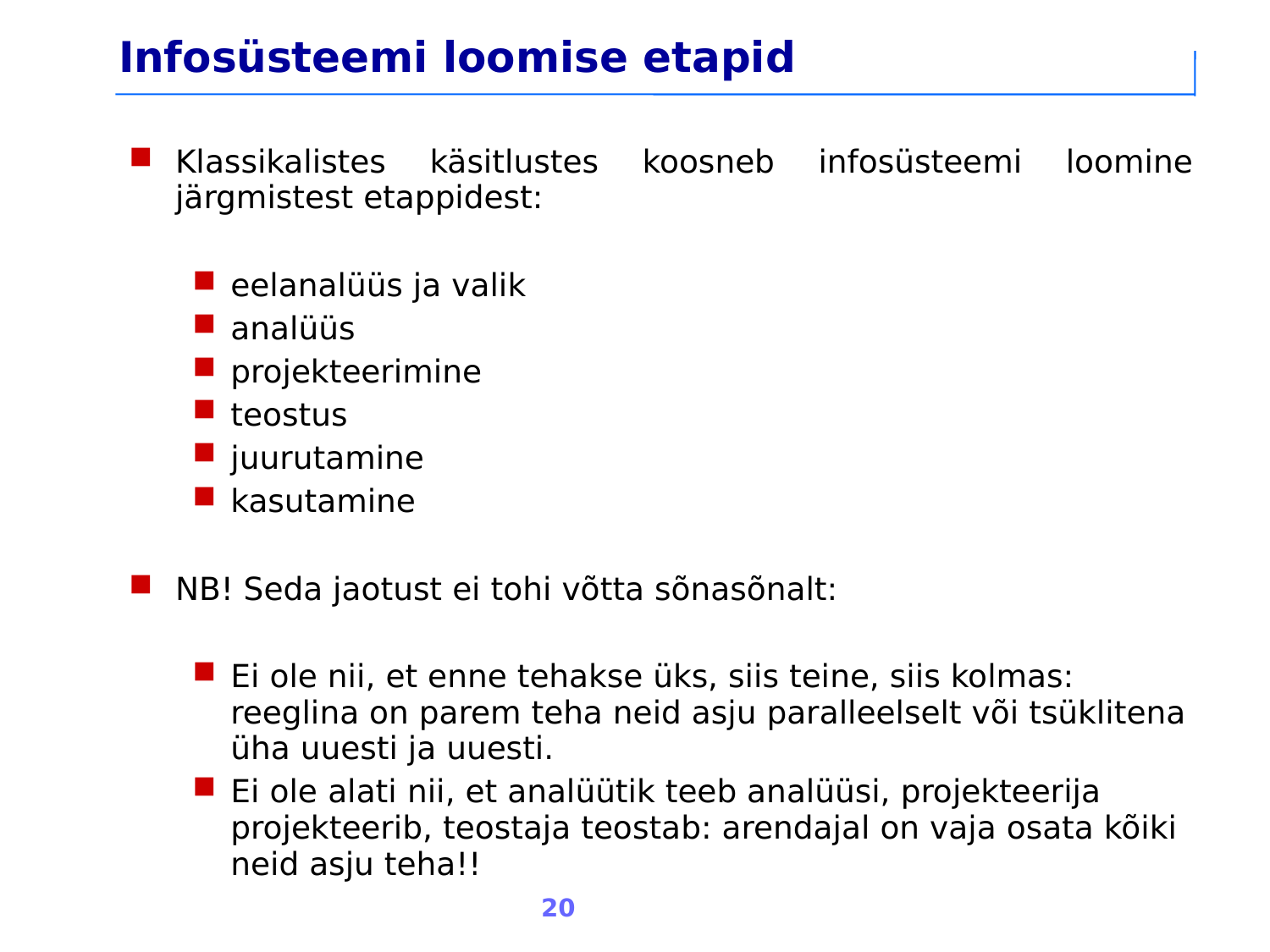

Infosüsteemi loomise etapid

Klassikalistes käsitlustes koosneb infosüsteemi loomine järgmistest etappidest:

eelanalüüs ja valik
analüüs
projekteerimine
teostus
juurutamine
kasutamine

NB! Seda jaotust ei tohi võtta sõnasõnalt:

Ei ole nii, et enne tehakse üks, siis teine, siis kolmas: reeglina on parem teha neid asju paralleelselt või tsüklitena üha uuesti ja uuesti.
Ei ole alati nii, et analüütik teeb analüüsi, projekteerija projekteerib, teostaja teostab: arendajal on vaja osata kõiki neid asju teha!!